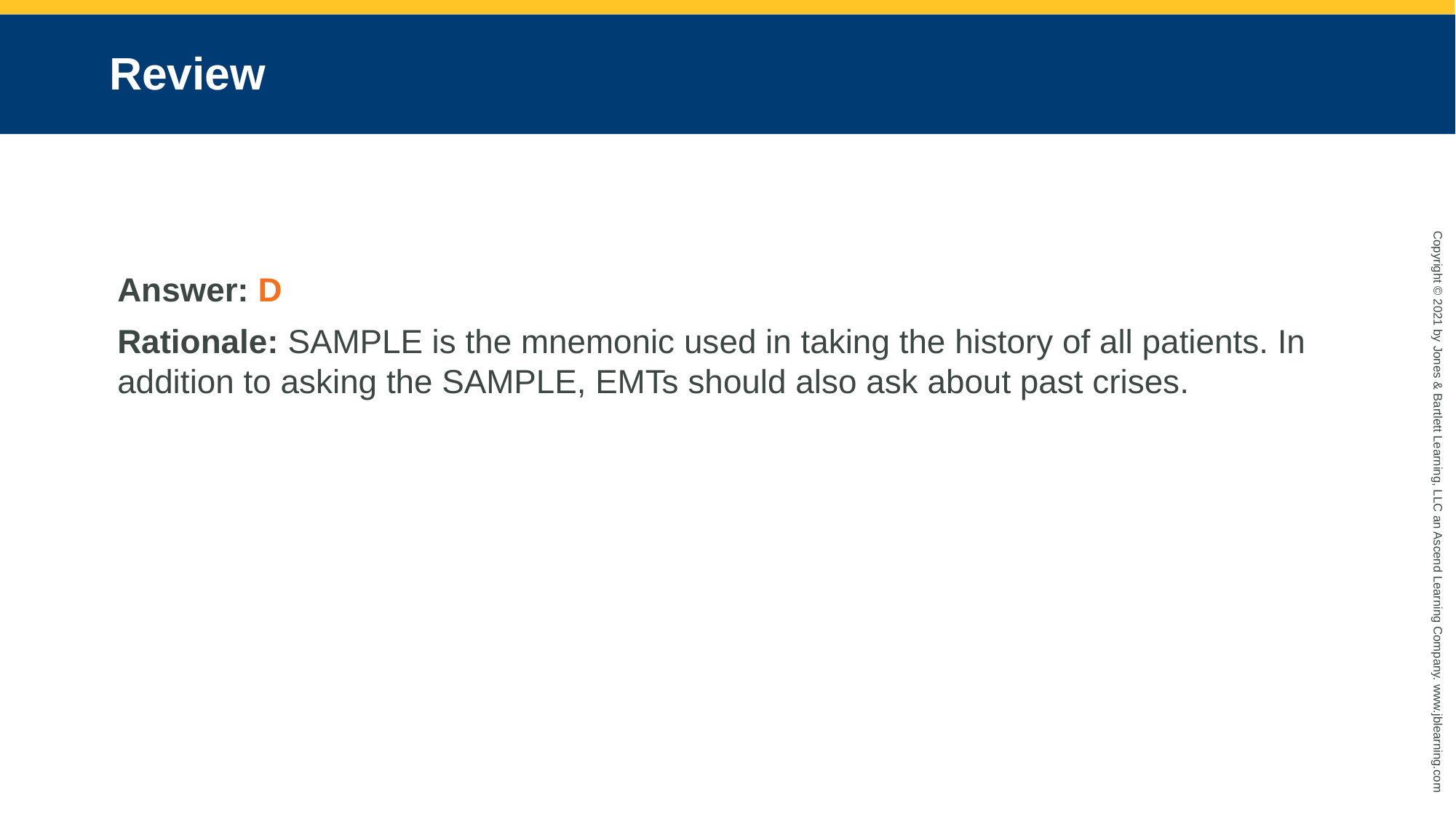

# Review
Answer: D
Rationale: SAMPLE is the mnemonic used in taking the history of all patients. In addition to asking the SAMPLE, EMTs should also ask about past crises.